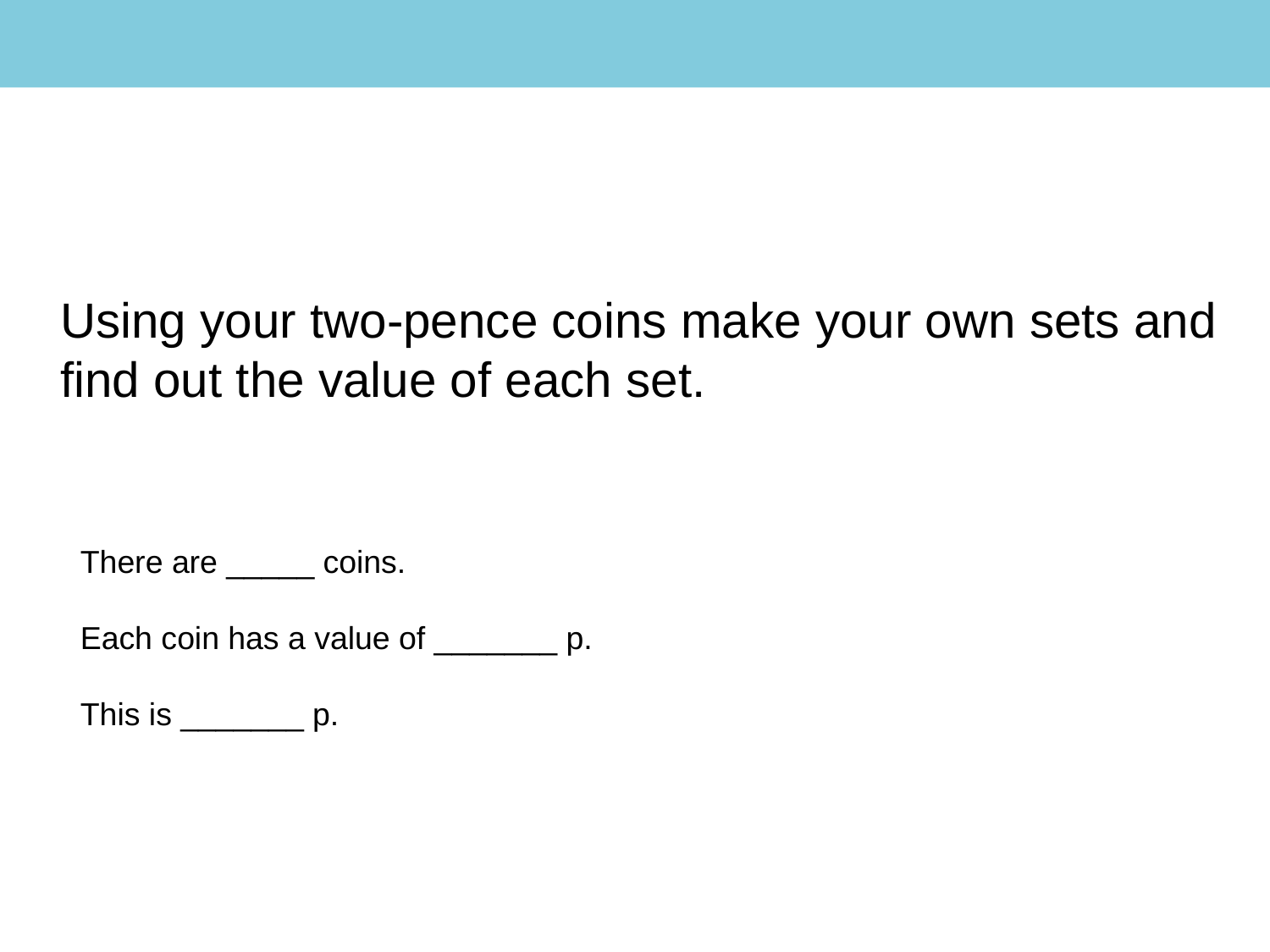

Practice activity 						KS1 Multiplication Lesson 9
#

Using your two-pence coins make your own sets and
find out the value of each set.
There are _____ coins.

Each coin has a value of _______ p.

This is _______ p.